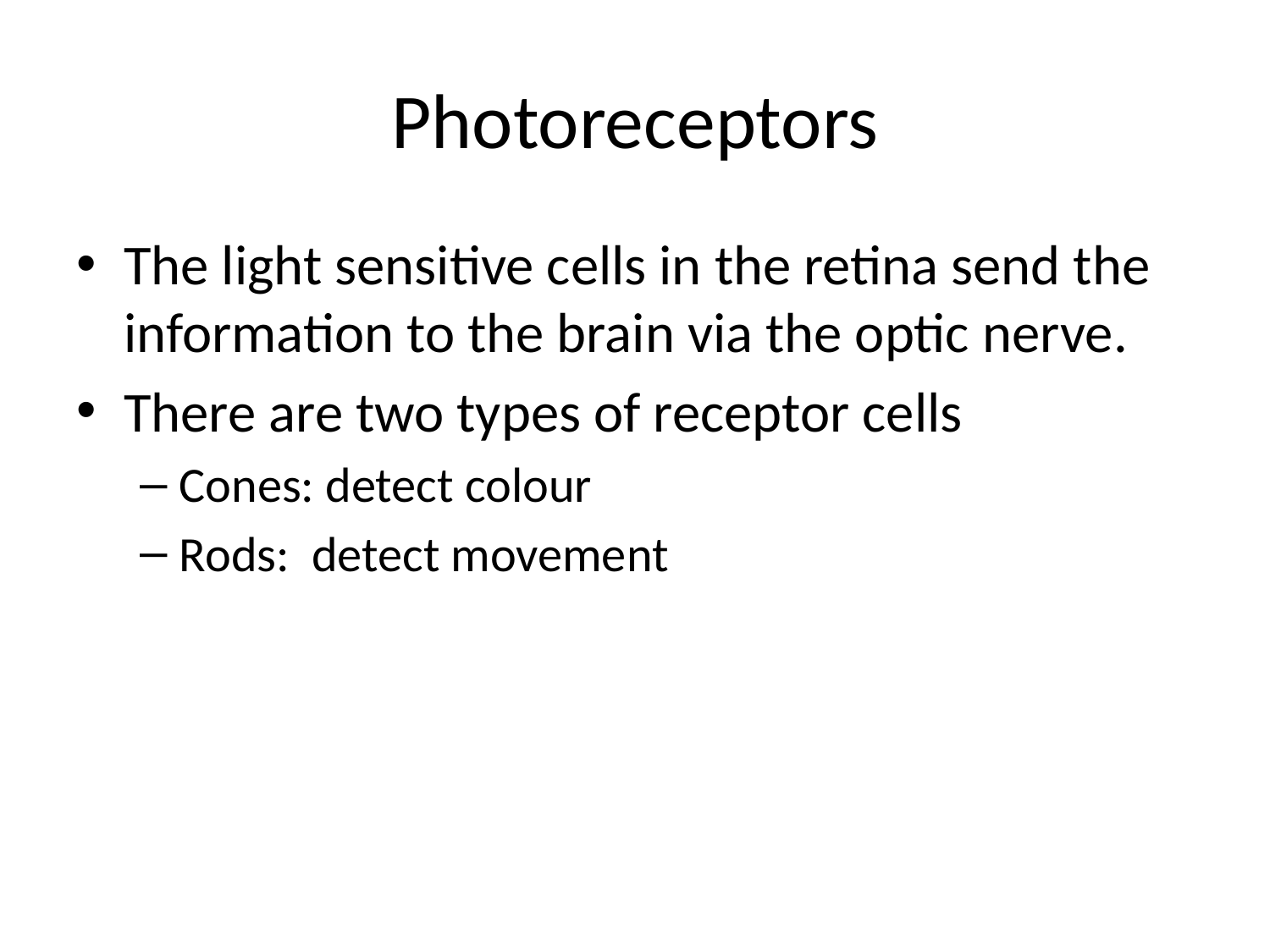

# Photoreceptors
The light sensitive cells in the retina send the information to the brain via the optic nerve.
There are two types of receptor cells
Cones: detect colour
Rods:  detect movement